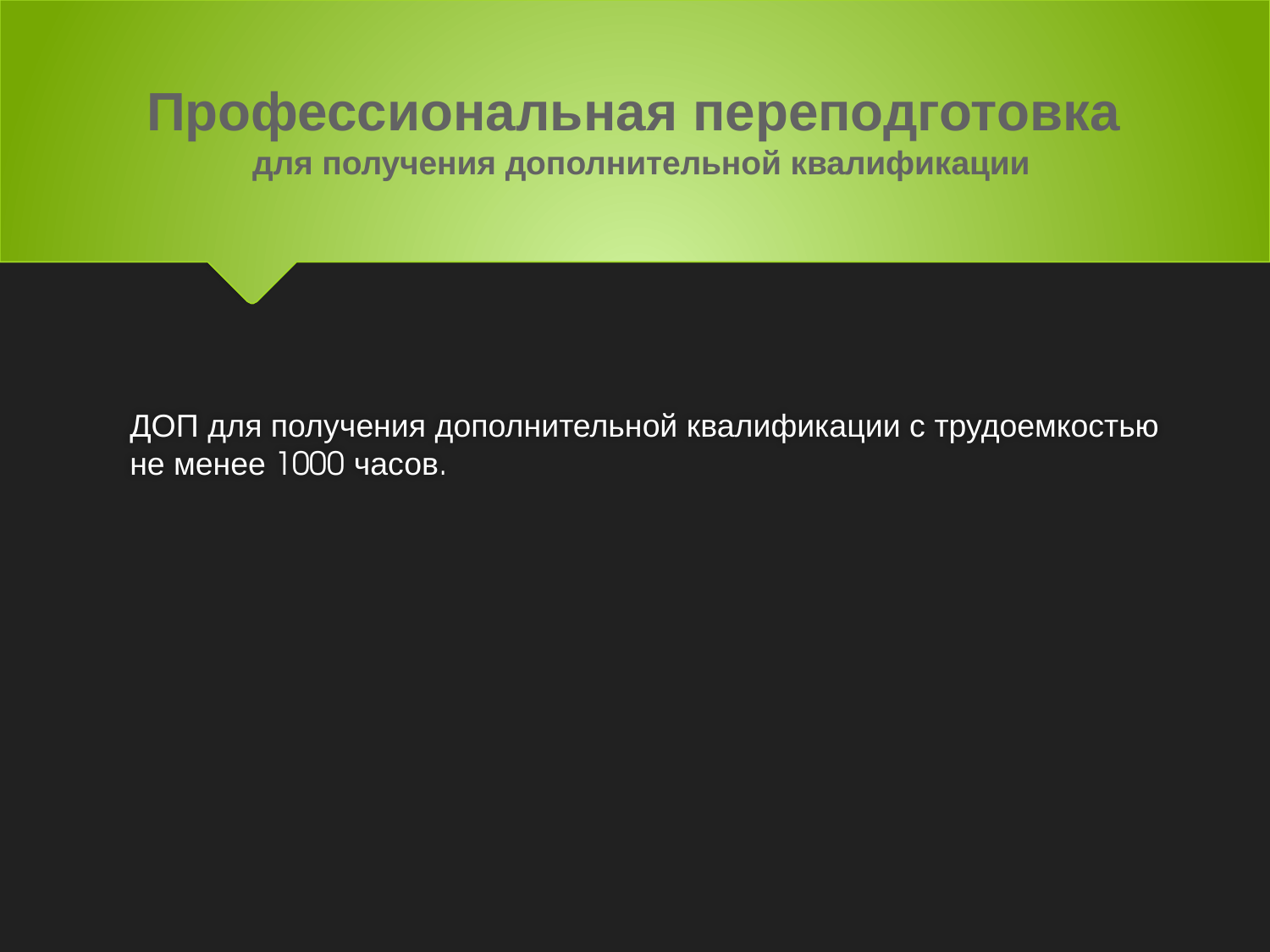

Профессиональная переподготовка
для получения дополнительной квалификации
	ДОП для получения дополнительной квалификации с трудоемкостью не менее 1000 часов.